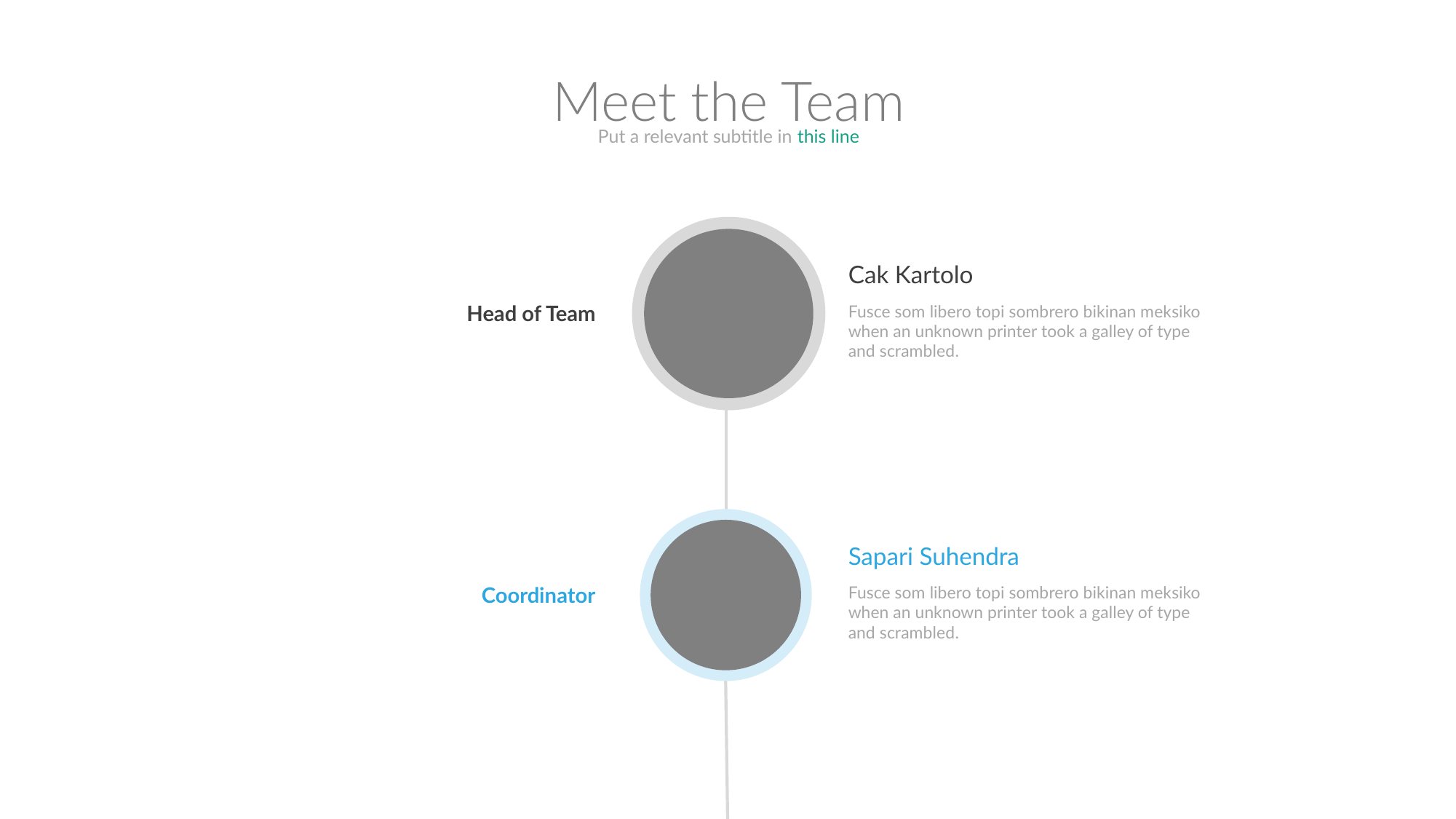

Meet the Team
Put a relevant subtitle in this line

Cak Kartolo
Fusce som libero topi sombrero bikinan meksiko when an unknown printer took a galley of type and scrambled.
Head of Team

Sapari Suhendra
Fusce som libero topi sombrero bikinan meksiko when an unknown printer took a galley of type and scrambled.
Coordinator